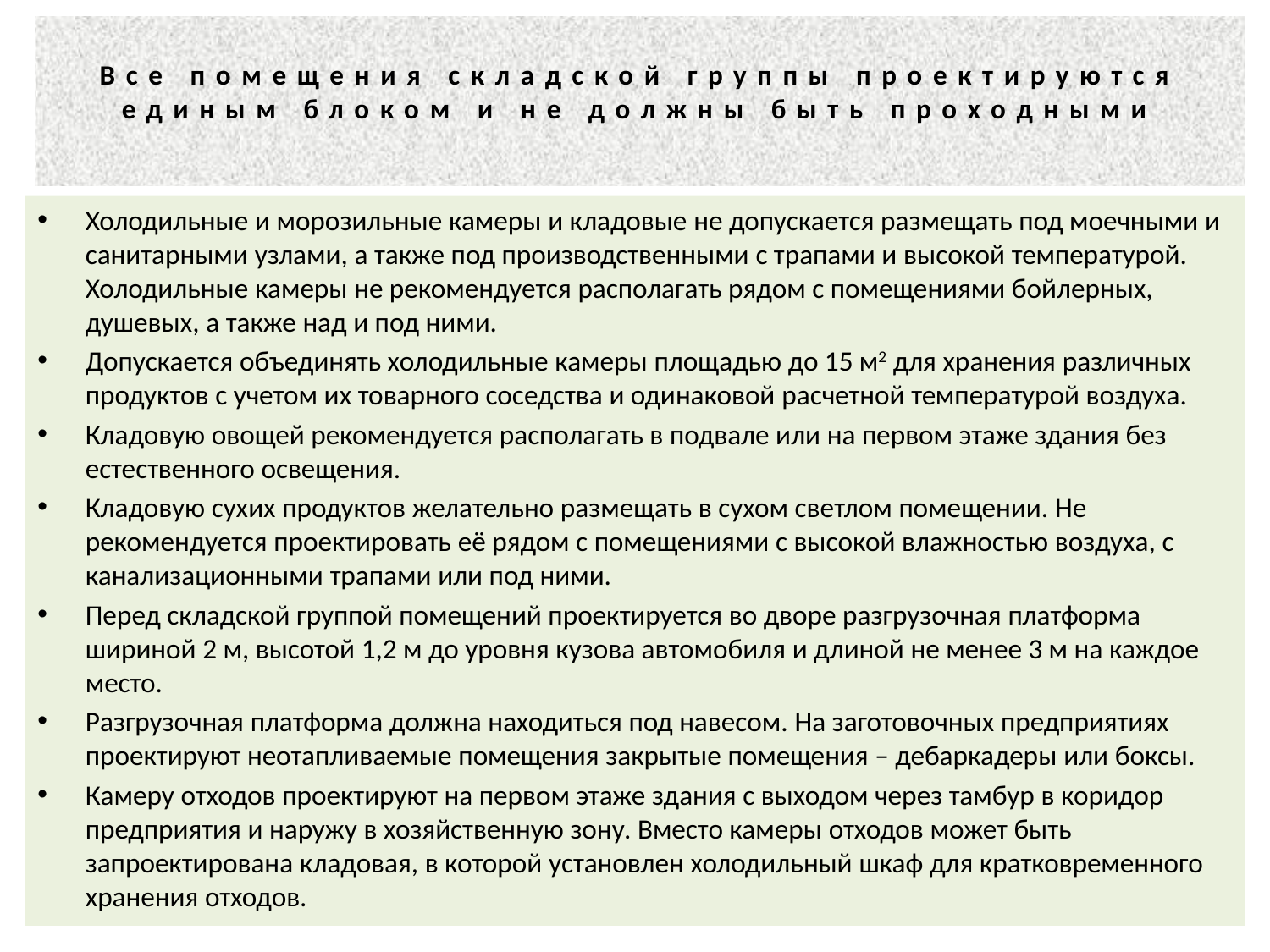

# Все помещения складской группы проектируются единым блоком и не должны быть проходными
Холодильные и морозильные камеры и кладовые не допускается размещать под моечными и санитарными узлами, а также под производственными с трапами и высокой температурой. Холодильные камеры не рекомендуется располагать рядом с помещениями бойлерных, душевых, а также над и под ними.
Допускается объединять холодильные камеры площадью до 15 м2 для хранения различных продуктов с учетом их товарного соседства и одинаковой расчетной температурой воздуха.
Кладовую овощей рекомендуется располагать в подвале или на первом этаже здания без естественного освещения.
Кладовую сухих продуктов желательно размещать в сухом светлом помещении. Не рекомендуется проектировать её рядом с помещениями с высокой влажностью воздуха, с канализационными трапами или под ними.
Перед складской группой помещений проектируется во дворе разгрузочная платформа шириной 2 м, высотой 1,2 м до уровня кузова автомобиля и длиной не менее 3 м на каждое место.
Разгрузочная платформа должна находиться под навесом. На заготовочных предприятиях проектируют неотапливаемые помещения закрытые помещения – дебаркадеры или боксы.
Камеру отходов проектируют на первом этаже здания с выходом через тамбур в коридор предприятия и наружу в хозяйственную зону. Вместо камеры отходов может быть запроектирована кладовая, в которой установлен холодильный шкаф для кратковременного хранения отходов.